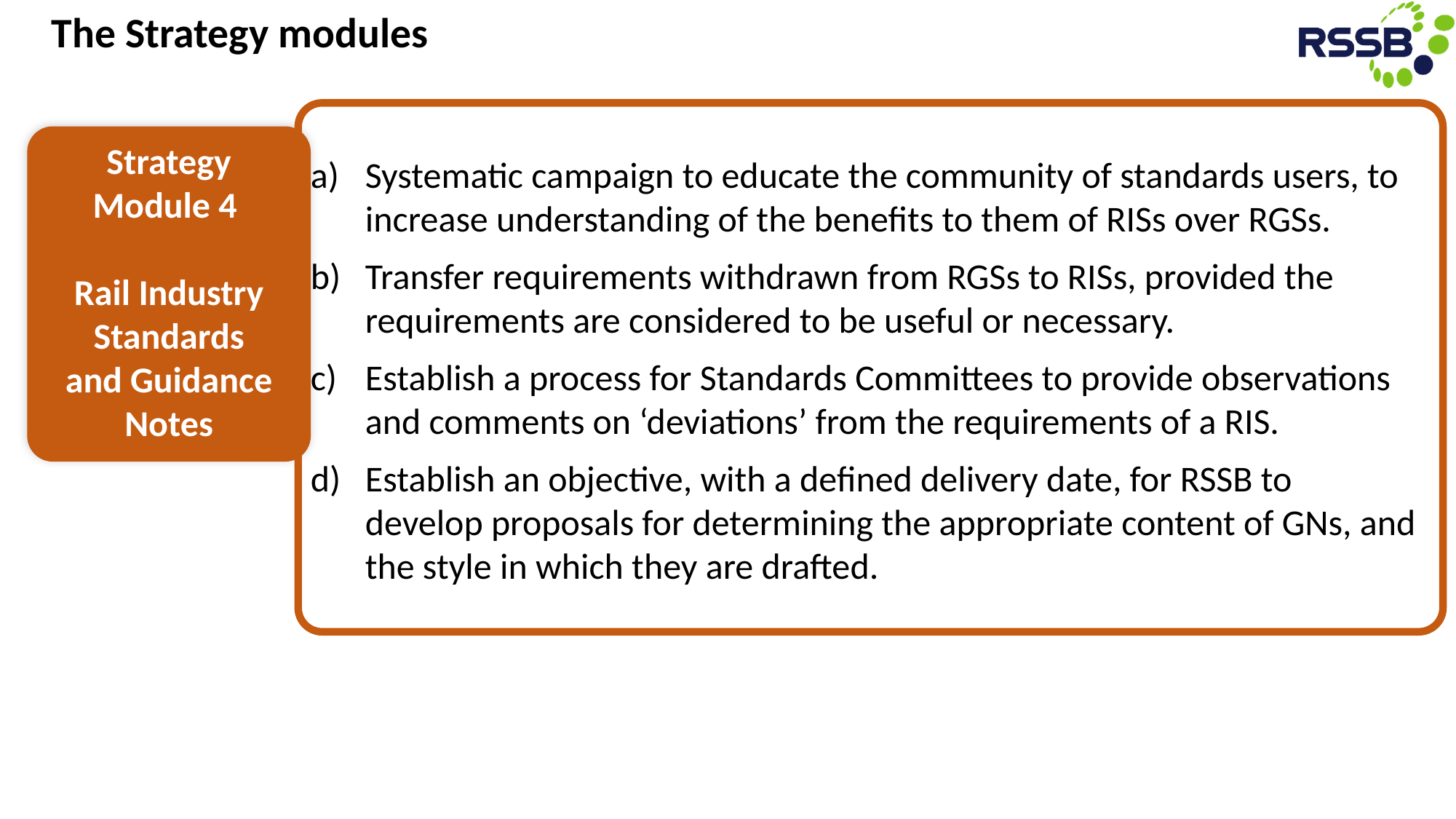

The Strategy modules

Strategy
Module 4

Rail Industry Standards
and Guidance Notes
Systematic campaign to educate the community of standards users, to increase understanding of the benefits to them of RISs over RGSs.
Transfer requirements withdrawn from RGSs to RISs, provided the requirements are considered to be useful or necessary.
Establish a process for Standards Committees to provide observations and comments on ‘deviations’ from the requirements of a RIS.
Establish an objective, with a defined delivery date, for RSSB to develop proposals for determining the appropriate content of GNs, and the style in which they are drafted.